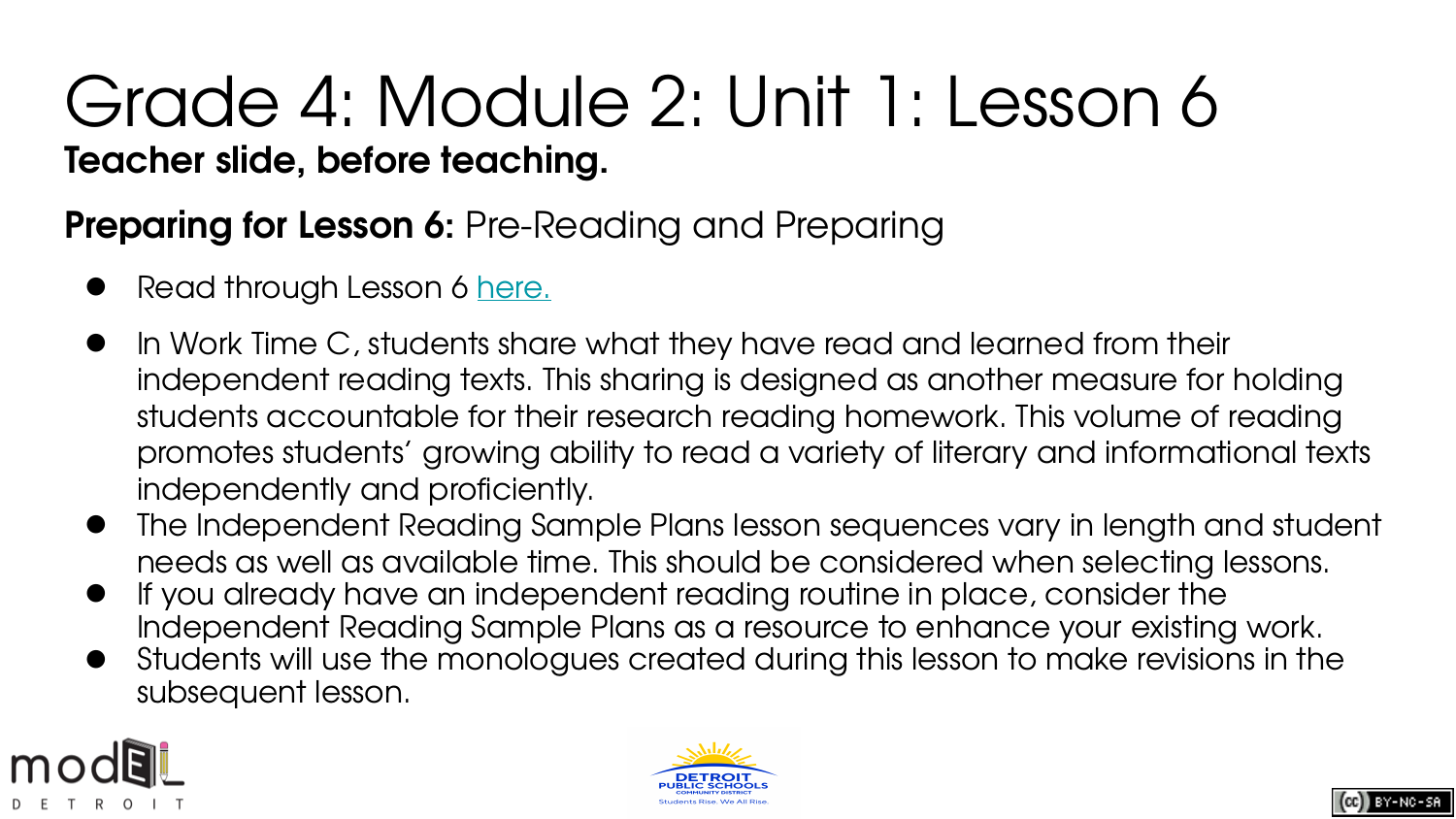

# Grade 4: Module 2: Unit 1: Lesson 6
Teacher slide, before teaching.
Preparing for Lesson 6: Pre-Reading and Preparing

Read through Lesson 6 here.
In Work Time C, students share what they have read and learned from their independent reading texts. This sharing is designed as another measure for holding students accountable for their research reading homework. This volume of reading promotes students’ growing ability to read a variety of literary and informational texts independently and proficiently.
The Independent Reading Sample Plans lesson sequences vary in length and student needs as well as available time. This should be considered when selecting lessons.
If you already have an independent reading routine in place, consider the Independent Reading Sample Plans as a resource to enhance your existing work.
Students will use the monologues created during this lesson to make revisions in the subsequent lesson.